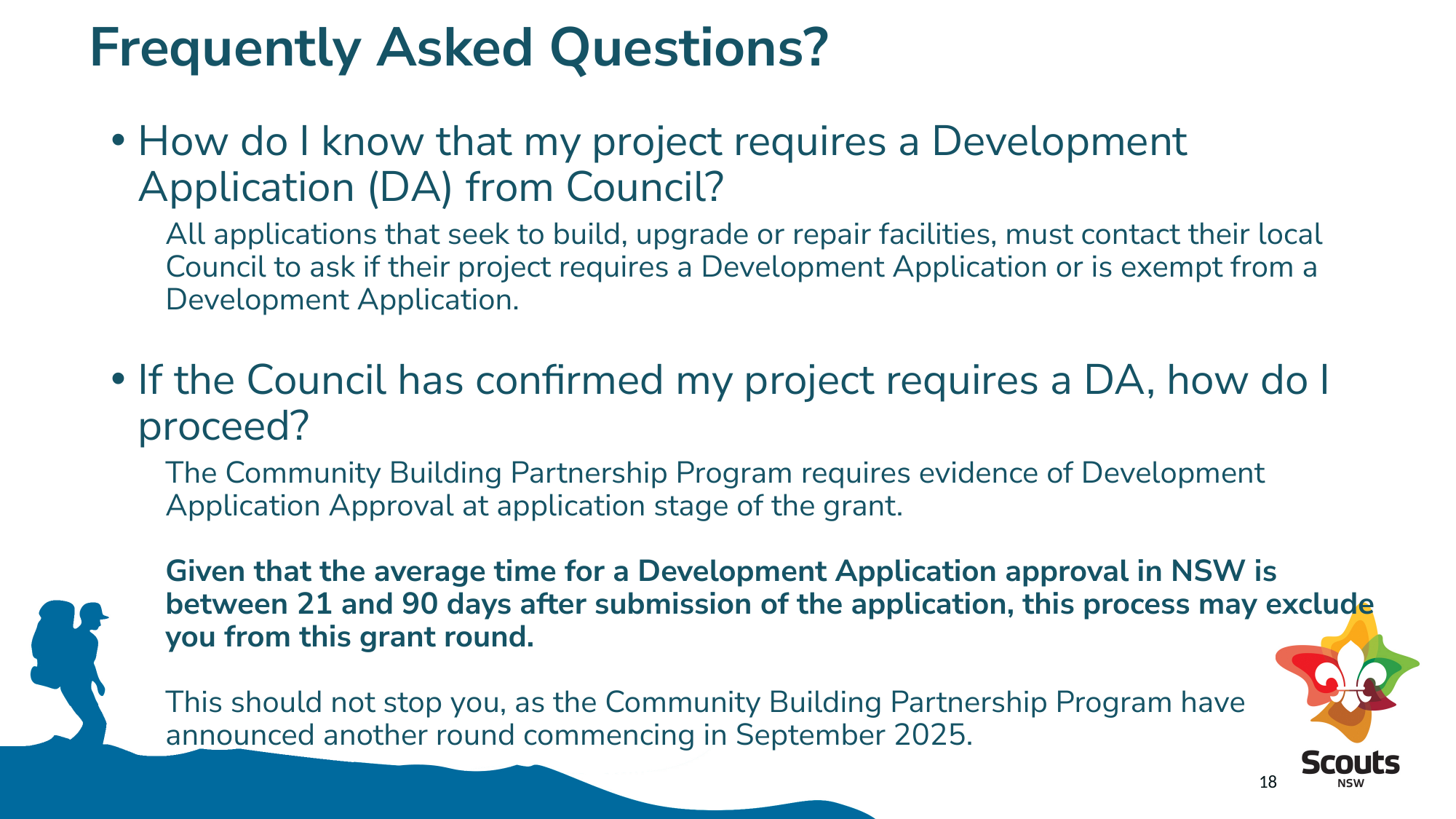

# Frequently Asked Questions?
How do I know that my project requires a Development Application (DA) from Council?
All applications that seek to build, upgrade or repair facilities, must contact their local Council to ask if their project requires a Development Application or is exempt from a Development Application.
If the Council has confirmed my project requires a DA, how do I proceed?
The Community Building Partnership Program requires evidence of Development Application Approval at application stage of the grant.
Given that the average time for a Development Application approval in NSW is between 21 and 90 days after submission of the application, this process may exclude you from this grant round.
This should not stop you, as the Community Building Partnership Program have announced another round commencing in September 2025.

18